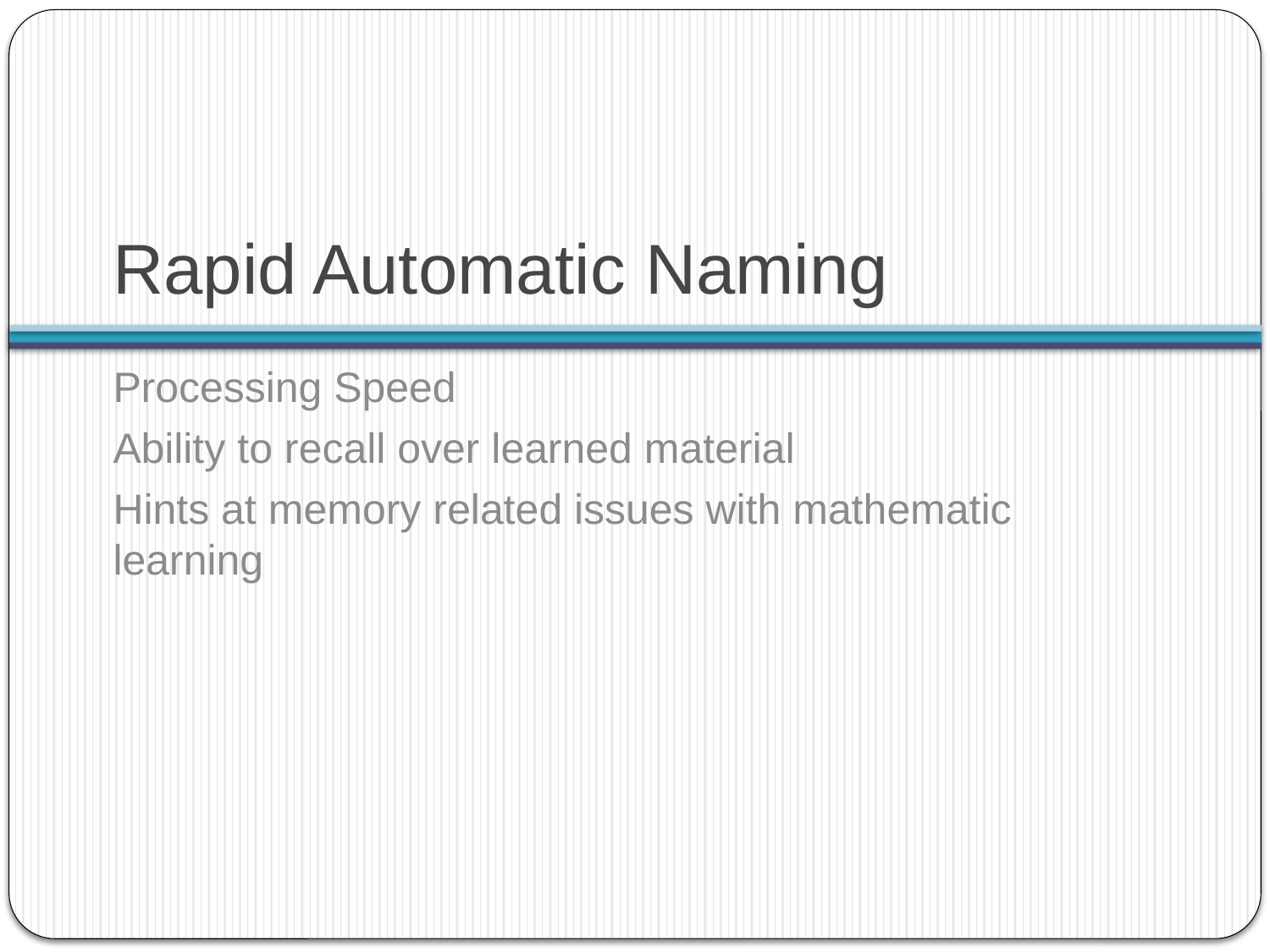

# Rapid Automatic Naming
Processing Speed
Ability to recall over learned material
Hints at memory related issues with mathematic learning